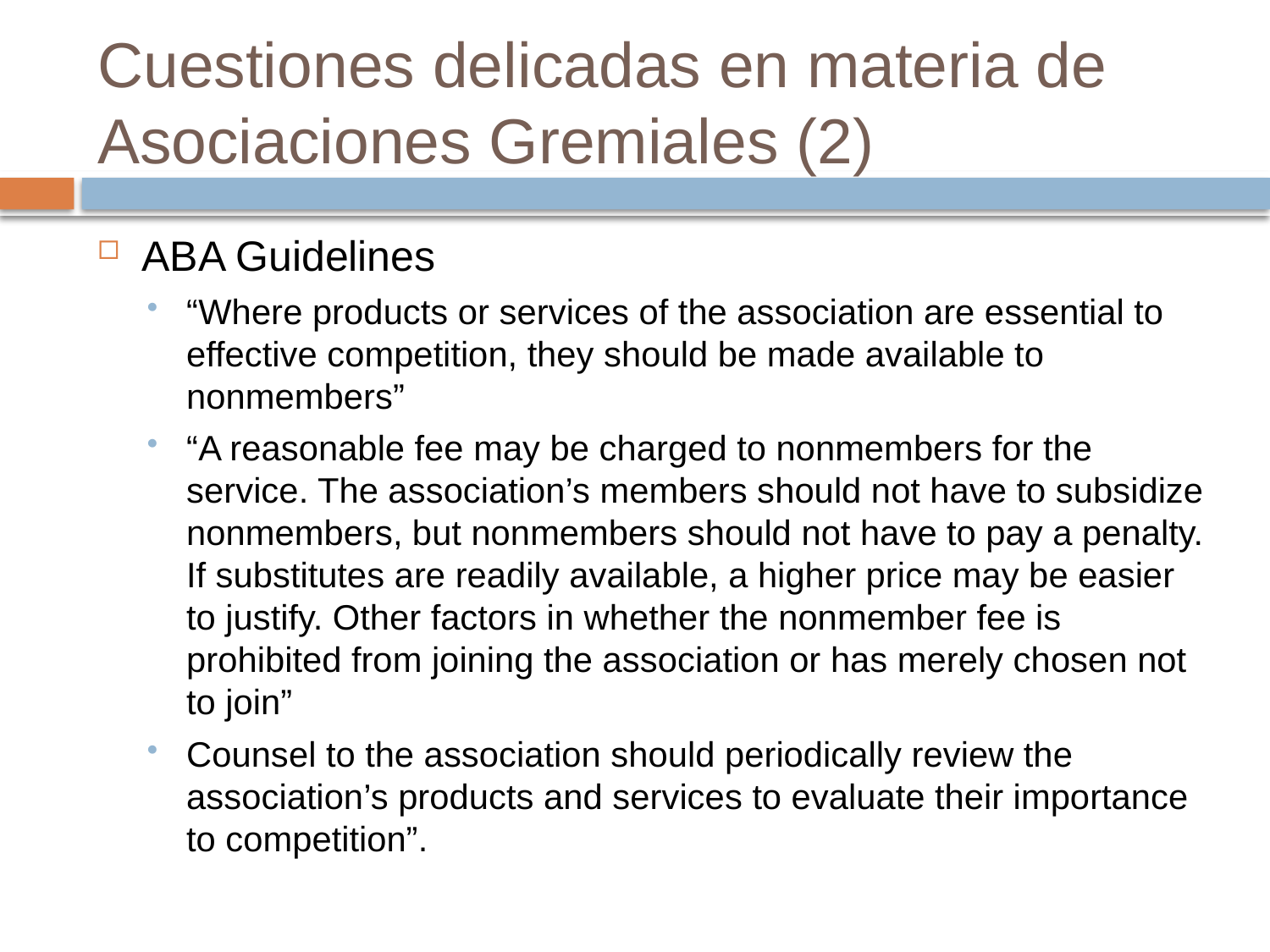

# Cuestiones delicadas en materia de Asociaciones Gremiales (2)
ABA Guidelines
“Where products or services of the association are essential to effective competition, they should be made available to nonmembers”
“A reasonable fee may be charged to nonmembers for the service. The association’s members should not have to subsidize nonmembers, but nonmembers should not have to pay a penalty. If substitutes are readily available, a higher price may be easier to justify. Other factors in whether the nonmember fee is prohibited from joining the association or has merely chosen not to join”
Counsel to the association should periodically review the association’s products and services to evaluate their importance to competition”.